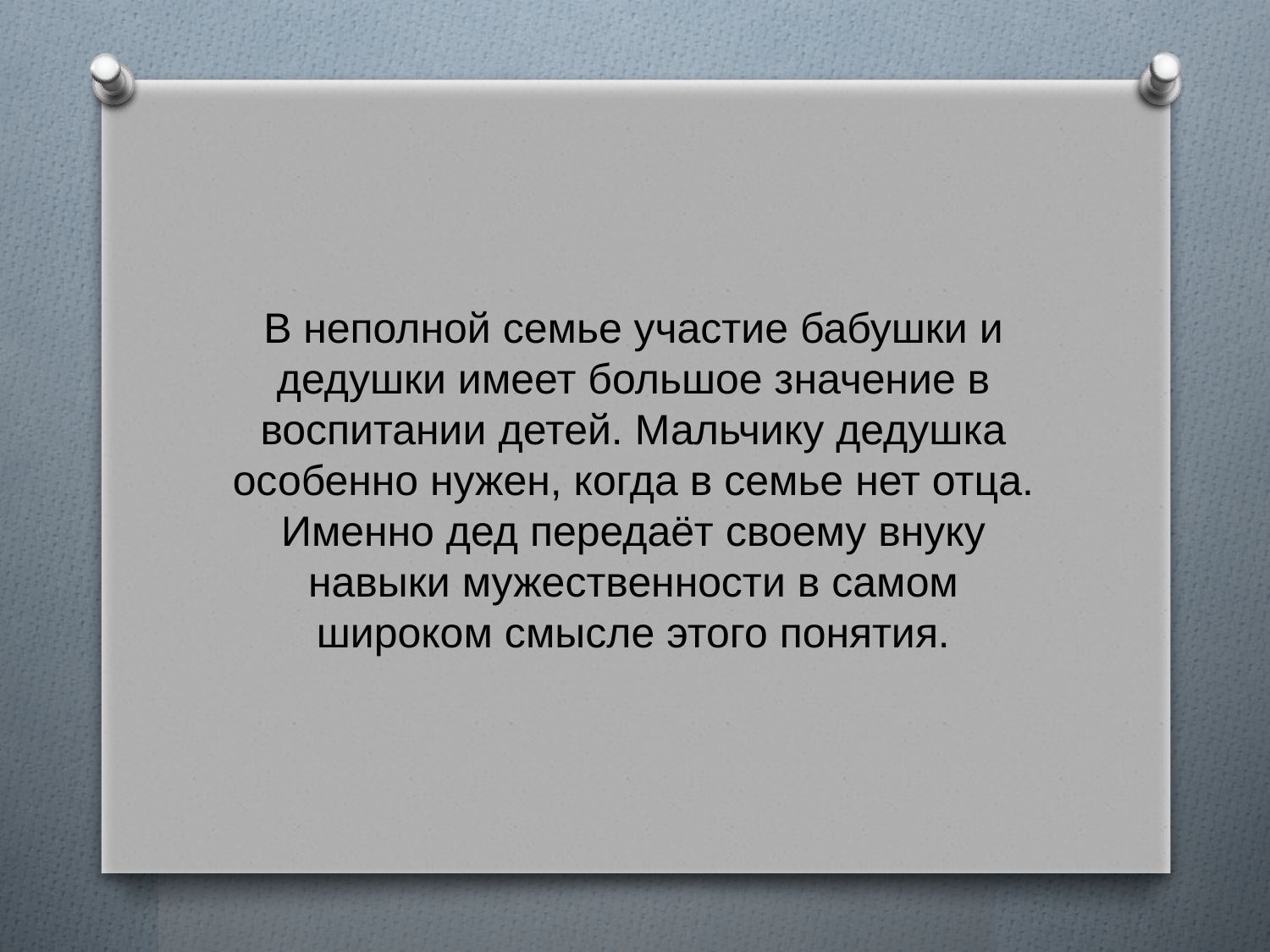

В неполной семье участие бабушки и дедушки имеет большое значение в воспитании детей. Мальчику дедушка особенно нужен, когда в семье нет отца. Именно дед передаёт своему внуку навыки мужественности в самом широком смысле этого понятия.